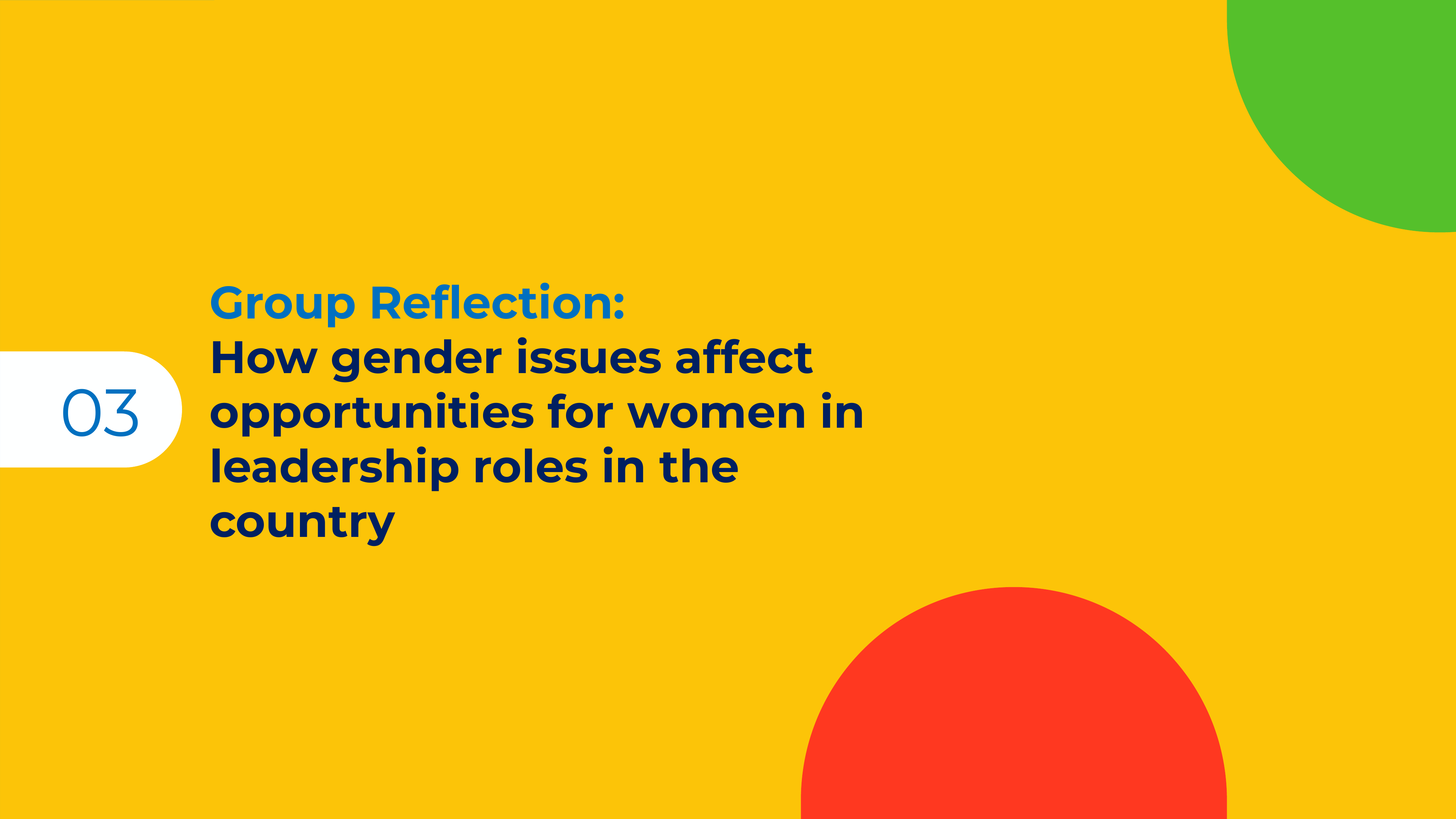

Group Reflection:
How gender issues affect opportunities for women in leadership roles in the country
03